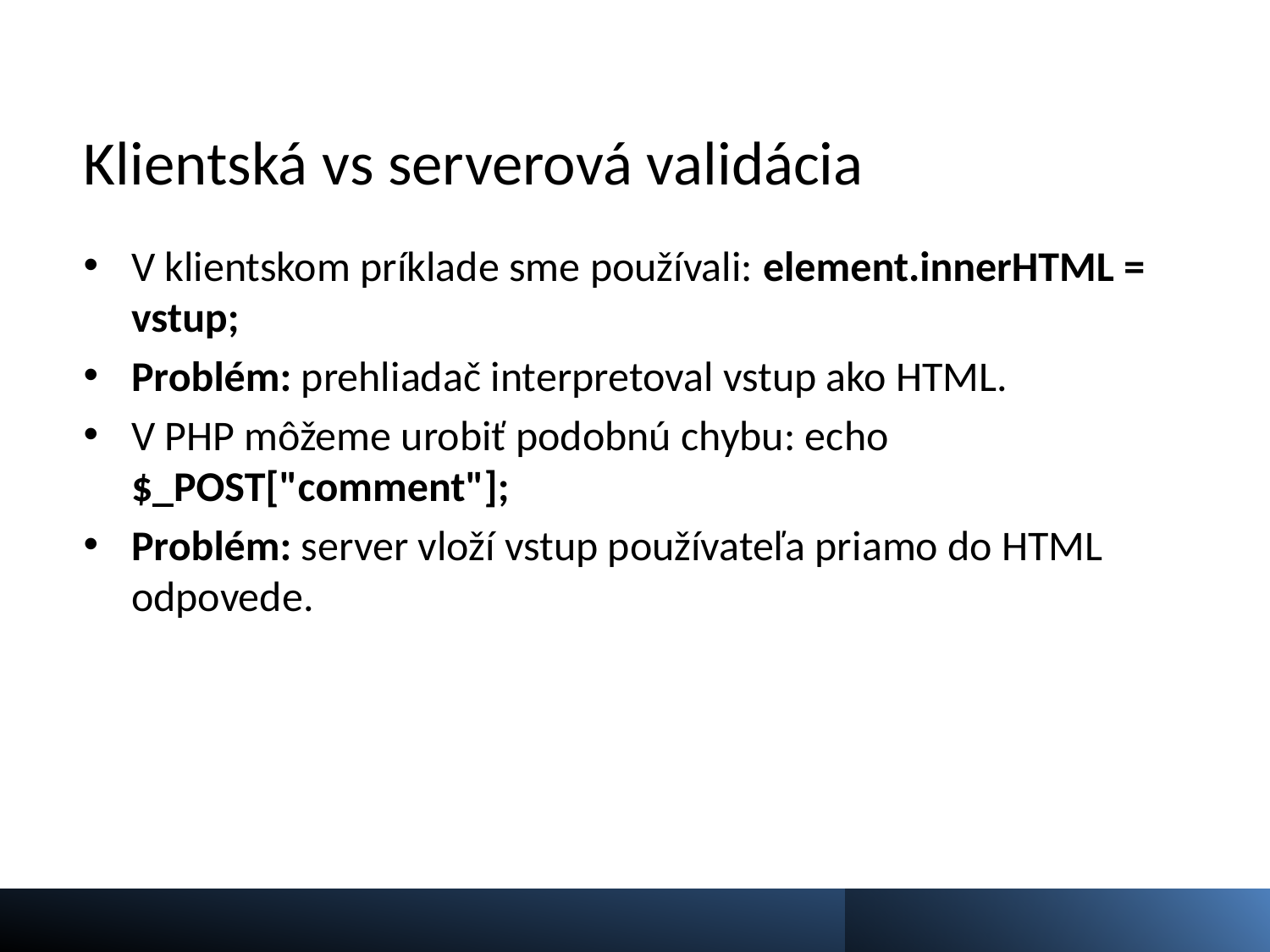

# Klientská vs serverová validácia
V klientskom príklade sme používali: element.innerHTML = vstup;
Problém: prehliadač interpretoval vstup ako HTML.
V PHP môžeme urobiť podobnú chybu: echo $_POST["comment"];
Problém: server vloží vstup používateľa priamo do HTML odpovede.